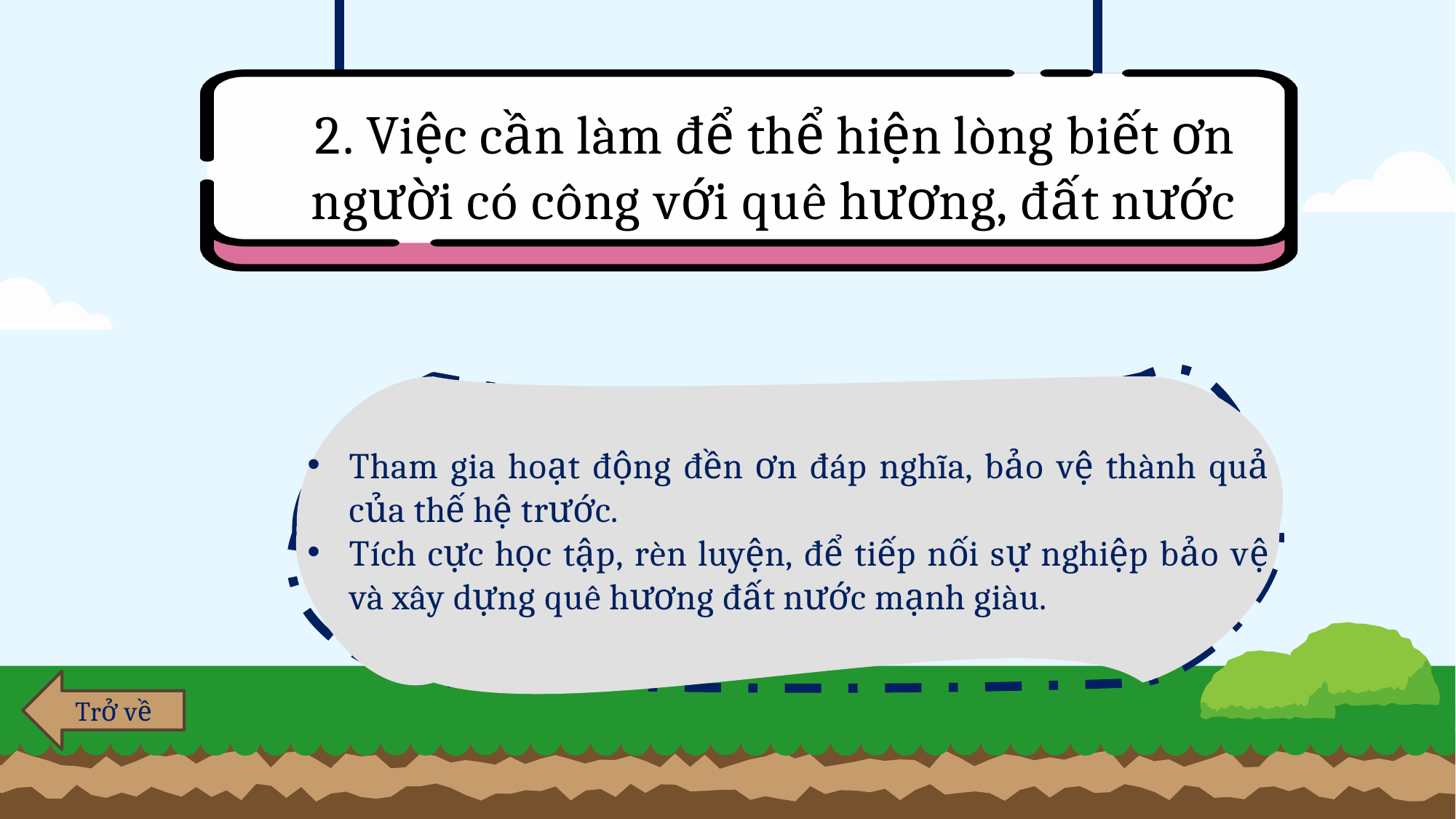

2. Việc cần làm để thể hiện lòng biết ơn người có công với quê hương, đất nước
Tham gia hoạt động đền ơn đáp nghĩa, bảo vệ thành quả của thế hệ trước.
Tích cực học tập, rèn luyện, để tiếp nối sự nghiệp bảo vệ và xây dựng quê hương đất nước mạnh giàu.
Trở về